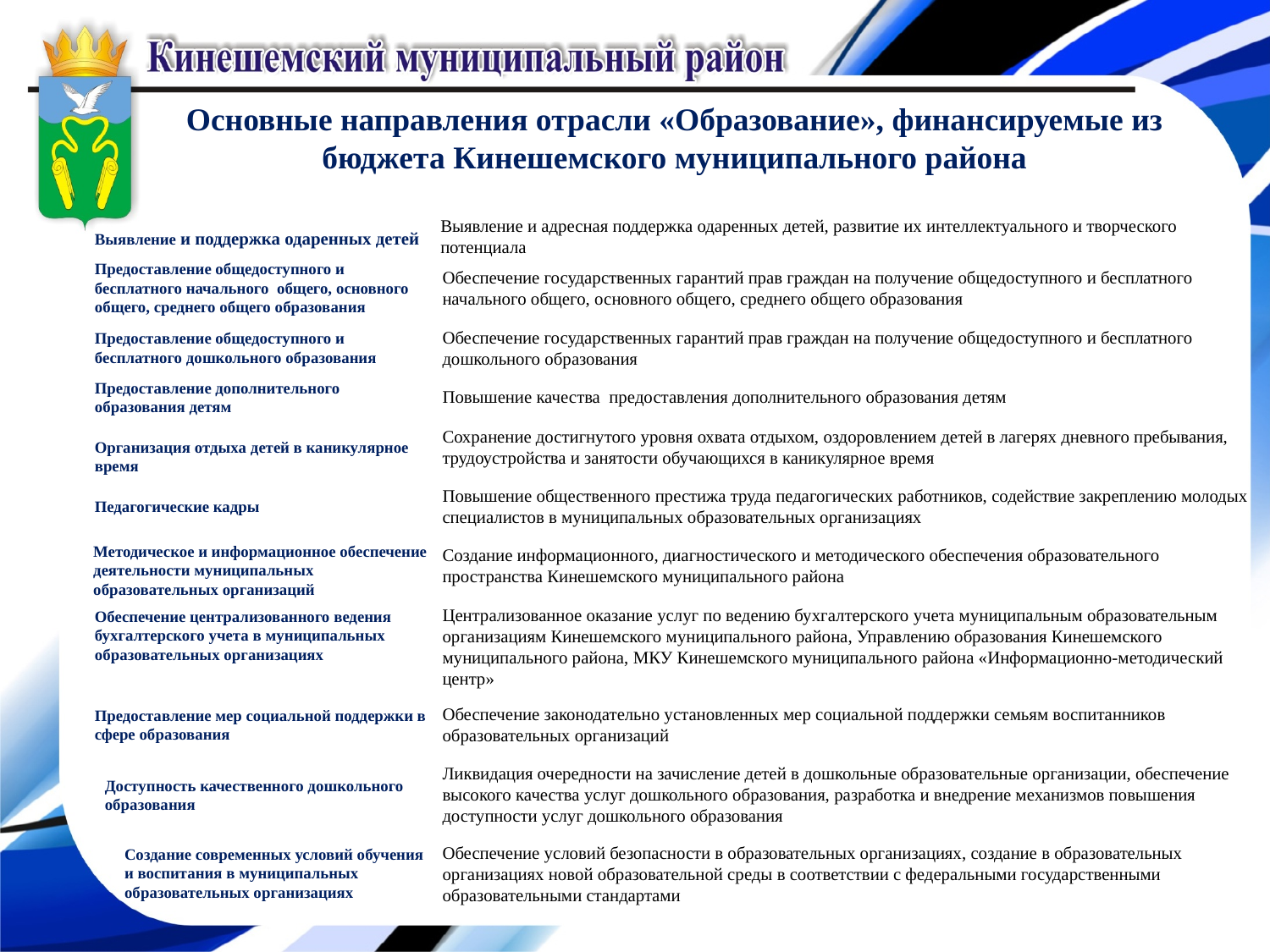

Основные направления отрасли «Образование», финансируемые из бюджета Кинешемского муниципального района
Выявление и поддержка одаренных детей
Выявление и адресная поддержка одаренных детей, развитие их интеллектуального и творческого потенциала

Предоставление общедоступного и бесплатного начального  общего, основного общего, среднего общего образования
Обеспечение государственных гарантий прав граждан на получение общедоступного и бесплатного начального общего, основного общего, среднего общего образования
Предоставление общедоступного и бесплатного дошкольного образования
Обеспечение государственных гарантий прав граждан на получение общедоступного и бесплатного дошкольного образования
Предоставление дополнительного образования детям
Повышение качества  предоставления дополнительного образования детям
Сохранение достигнутого уровня охвата отдыхом, оздоровлением детей в лагерях дневного пребывания, трудоустройства и занятости обучающихся в каникулярное время
Организация отдыха детей в каникулярное время
Педагогические кадры
Повышение общественного престижа труда педагогических работников, содействие закреплению молодых специалистов в муниципальных образовательных организациях
Создание информационного, диагностического и методического обеспечения образовательного пространства Кинешемского муниципального района
Методическое и информационное обеспечение деятельности муниципальных образовательных организаций
Централизованное оказание услуг по ведению бухгалтерского учета муниципальным образовательным организациям Кинешемского муниципального района, Управлению образования Кинешемского муниципального района, МКУ Кинешемского муниципального района «Информационно-методический центр»
Обеспечение централизованного ведения бухгалтерского учета в муниципальных образовательных организациях
Предоставление мер социальной поддержки в сфере образования
Обеспечение законодательно установленных мер социальной поддержки семьям воспитанников образовательных организаций
Ликвидация очередности на зачисление детей в дошкольные образовательные организации, обеспечение высокого качества услуг дошкольного образования, разработка и внедрение механизмов повышения доступности услуг дошкольного образования
Доступность качественного дошкольного образования
Обеспечение условий безопасности в образовательных организациях, создание в образовательных организациях новой образовательной среды в соответствии с федеральными государственными образовательными стандартами
Создание современных условий обучения и воспитания в муниципальных образовательных организациях